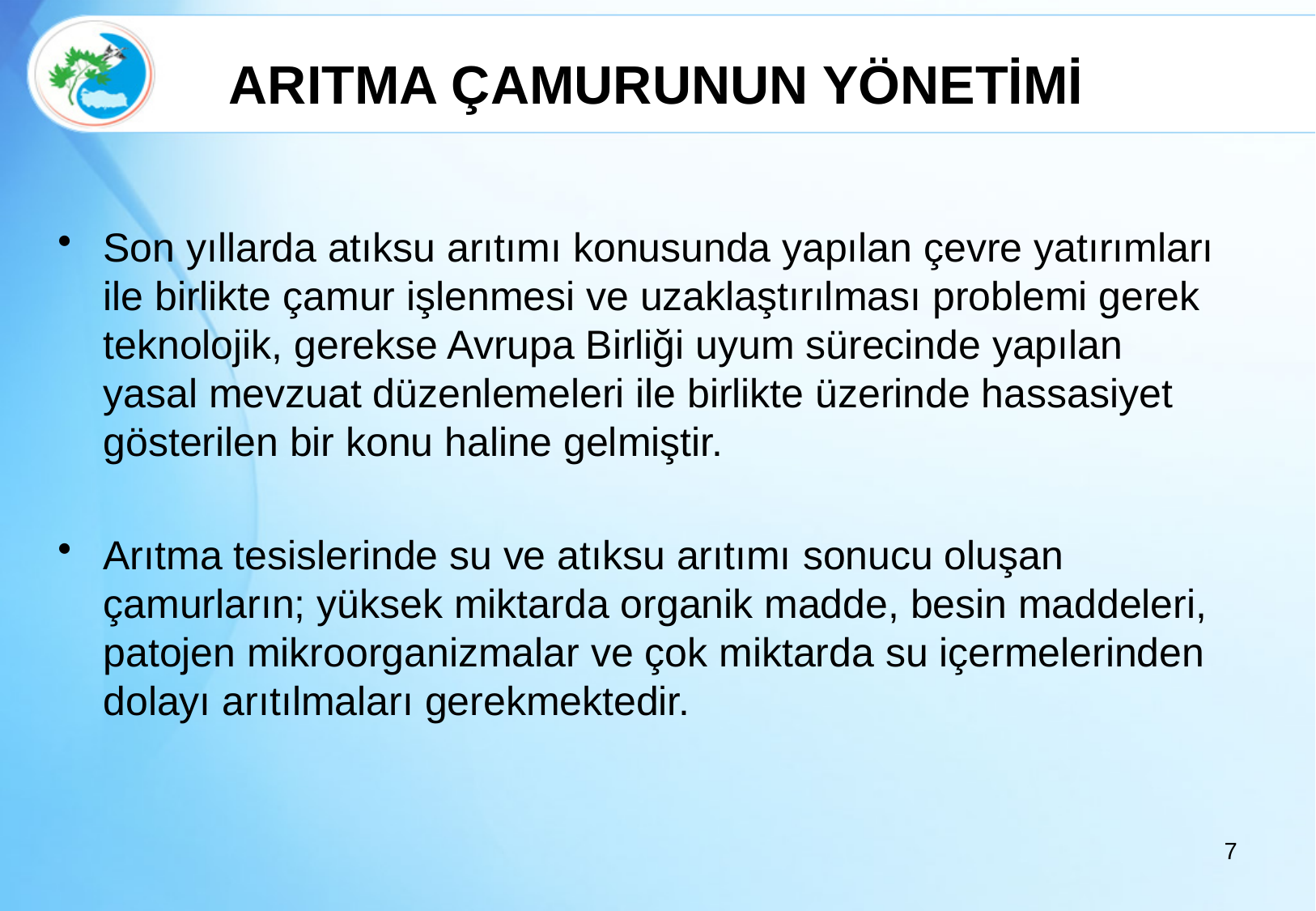

ARITMA ÇAMURUNUN YÖNETİMİ

Son yıllarda atıksu arıtımı konusunda yapılan çevre yatırımları ile birlikte çamur işlenmesi ve uzaklaştırılması problemi gerek teknolojik, gerekse Avrupa Birliği uyum sürecinde yapılan yasal mevzuat düzenlemeleri ile birlikte üzerinde hassasiyet gösterilen bir konu haline gelmiştir.

Arıtma tesislerinde su ve atıksu arıtımı sonucu oluşan çamurların; yüksek miktarda organik madde, besin maddeleri, patojen mikroorganizmalar ve çok miktarda su içermelerinden dolayı arıtılmaları gerekmektedir.

7